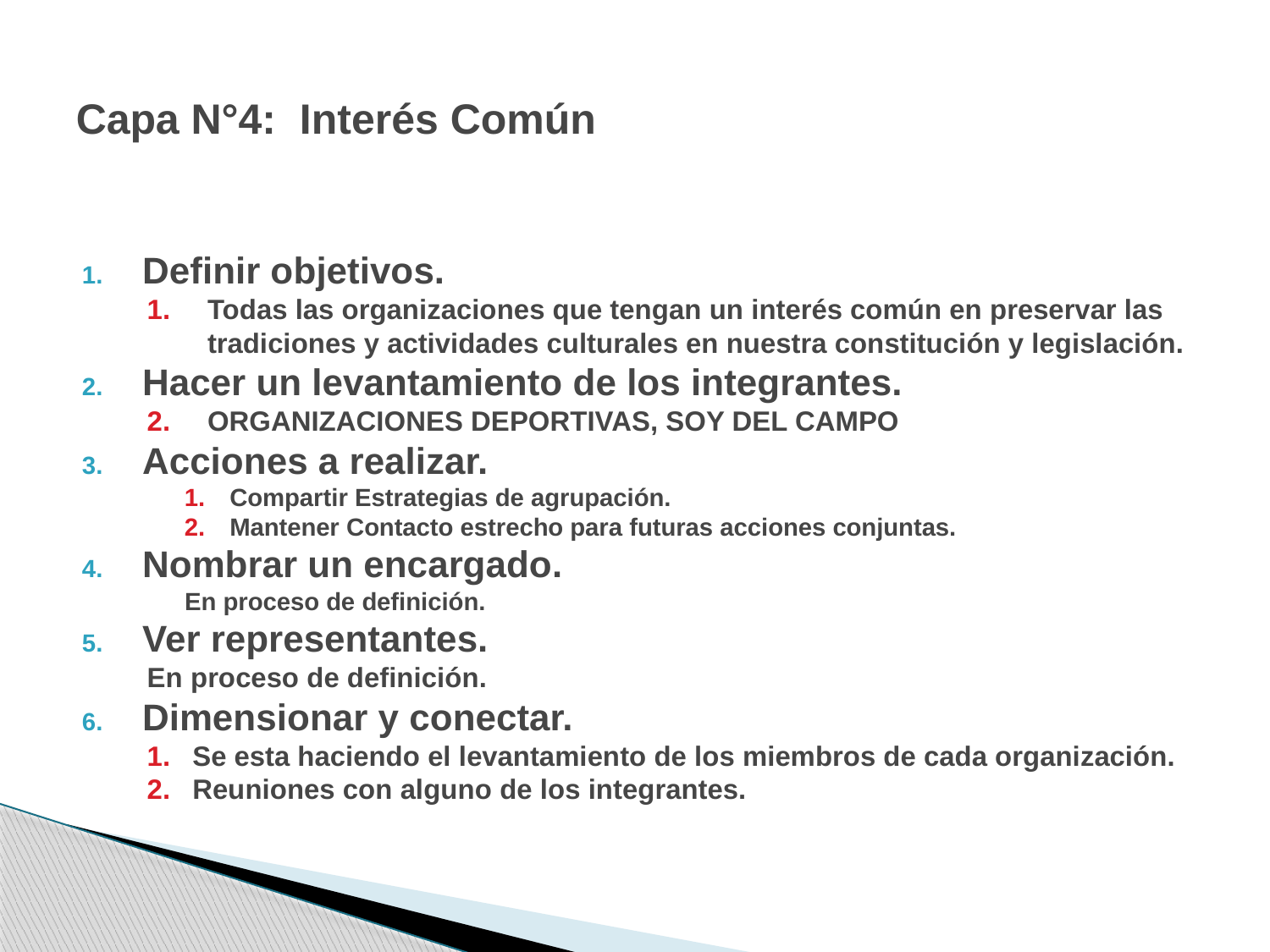

# Capa N°4:  Interés Común

Definir objetivos.
Todas las organizaciones que tengan un interés común en preservar las tradiciones y actividades culturales en nuestra constitución y legislación.
Hacer un levantamiento de los integrantes.
ORGANIZACIONES DEPORTIVAS, SOY DEL CAMPO
Acciones a realizar.
Compartir Estrategias de agrupación.
Mantener Contacto estrecho para futuras acciones conjuntas.
Nombrar un encargado.
En proceso de definición.
Ver representantes.
	En proceso de definición.
Dimensionar y conectar.
Se esta haciendo el levantamiento de los miembros de cada organización.
Reuniones con alguno de los integrantes.